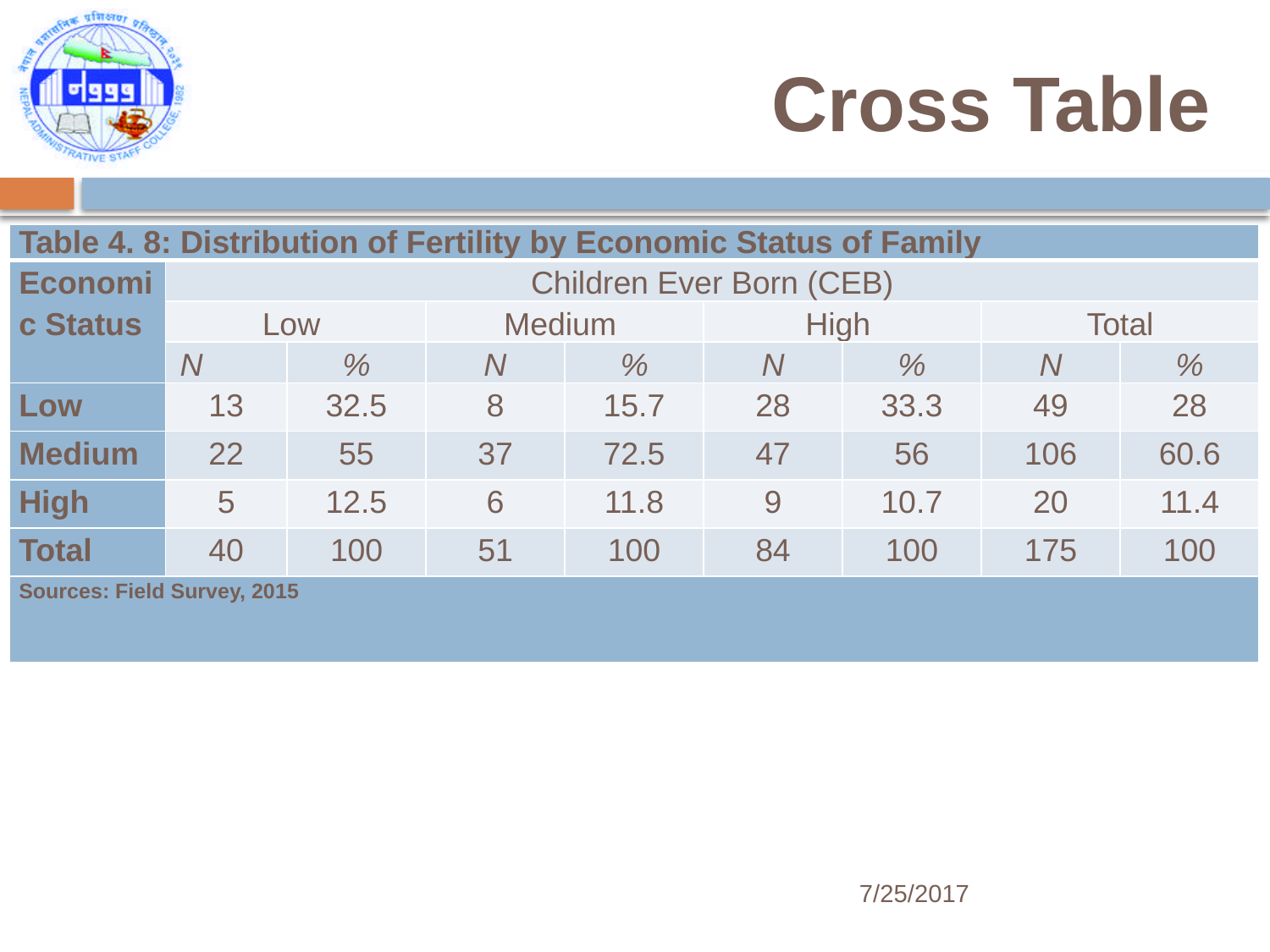

# Cross Table
| Table 4. 8: Distribution of Fertility by Economic Status of Family |  |  |  |  |  |  |  |  |
| --- | --- | --- | --- | --- | --- | --- | --- | --- |
| Economic Status | Children Ever Born (CEB) |  |  |  |  |  |  |  |
|  | Low |  | Medium |  | High |  | Total |  |
|  | N | % | N | % | N | % | N | % |
| Low | 13 | 32.5 | 8 | 15.7 | 28 | 33.3 | 49 | 28 |
| Medium | 22 | 55 | 37 | 72.5 | 47 | 56 | 106 | 60.6 |
| High | 5 | 12.5 | 6 | 11.8 | 9 | 10.7 | 20 | 11.4 |
| Total | 40 | 100 | 51 | 100 | 84 | 100 | 175 | 100 |
| Sources: Field Survey, 2015 |  |  |  |  |  |  |  |  |
7/25/2017